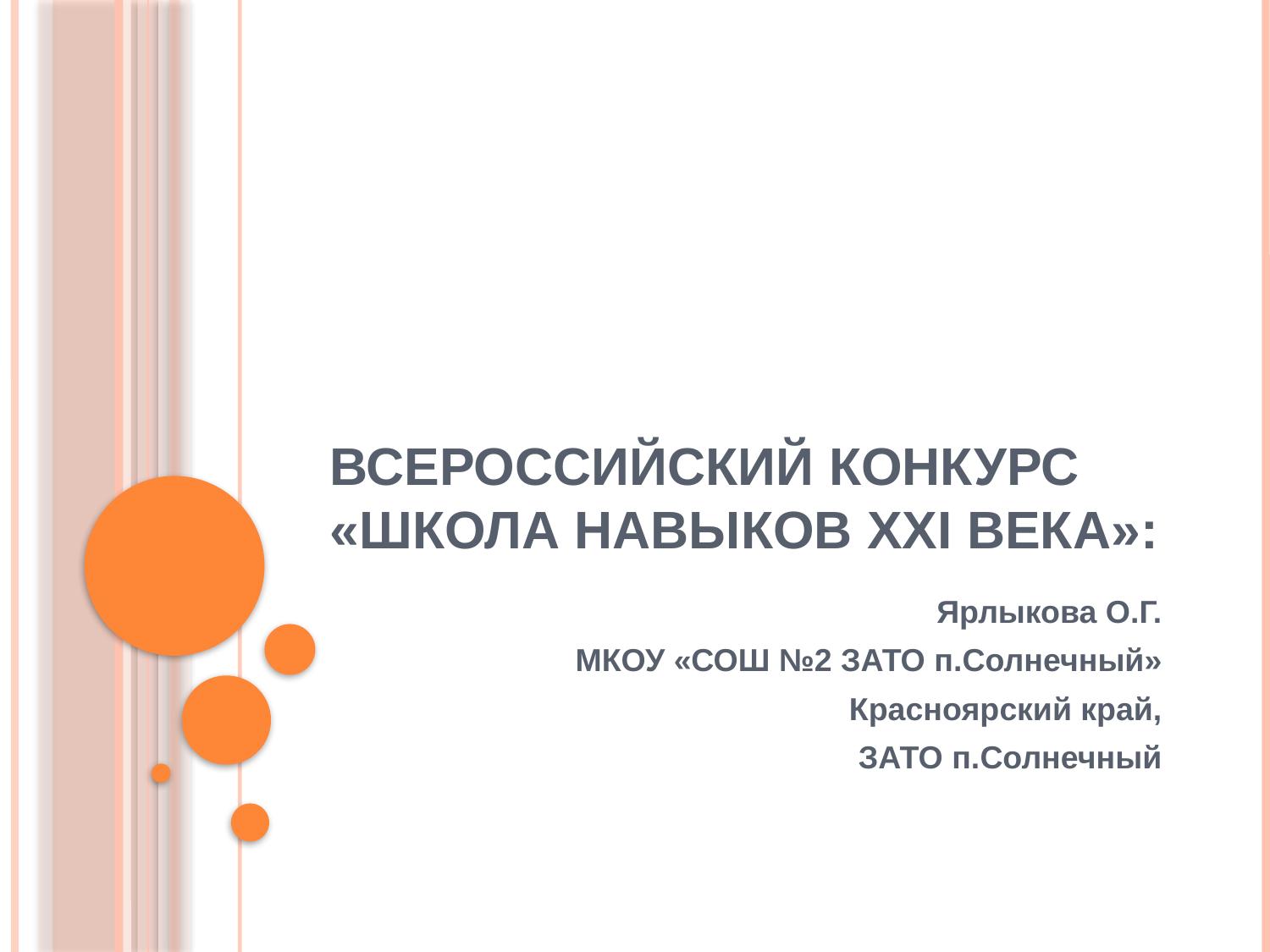

# Всероссийский конкурс «ШКОЛА НАВЫКОВ XXI ВЕКА»:
Ярлыкова О.Г.
МКОУ «СОШ №2 ЗАТО п.Солнечный»
Красноярский край,
ЗАТО п.Солнечный